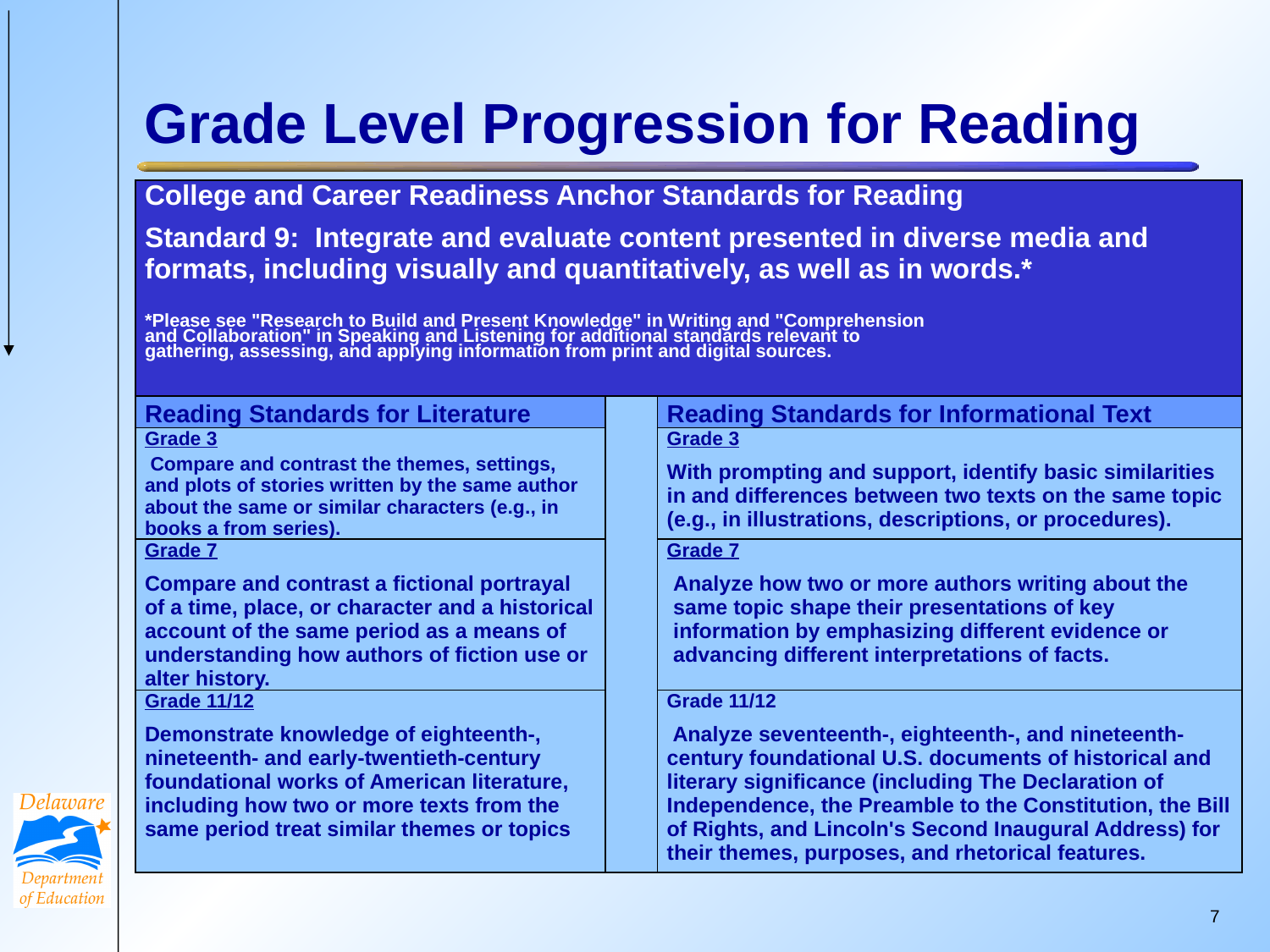

# Grade Level Progression for Reading
| College and Career Readiness Anchor Standards for Reading Standard 9: Integrate and evaluate content presented in diverse media and formats, including visually and quantitatively, as well as in words.\* \*Please see "Research to Build and Present Knowledge" in Writing and "Comprehension and Collaboration" in Speaking and Listening for additional standards relevant to gathering, assessing, and applying information from print and digital sources. |  |  |
| --- | --- | --- |
| Reading Standards for Literature |  | Reading Standards for Informational Text |
| Grade 3 Compare and contrast the themes, settings, and plots of stories written by the same author about the same or similar characters (e.g., in books a from series). |  | Grade 3 With prompting and support, identify basic similarities in and differences between two texts on the same topic (e.g., in illustrations, descriptions, or procedures). |
| Grade 7 Compare and contrast a fictional portrayal of a time, place, or character and a historical account of the same period as a means of understanding how authors of fiction use or alter history. |  | Grade 7 Analyze how two or more authors writing about the same topic shape their presentations of key information by emphasizing different evidence or advancing different interpretations of facts. |
| Grade 11/12 Demonstrate knowledge of eighteenth-, nineteenth- and early-twentieth-century foundational works of American literature, including how two or more texts from the same period treat similar themes or topics |  | Grade 11/12 Analyze seventeenth-, eighteenth-, and nineteenth-century foundational U.S. documents of historical and literary significance (including The Declaration of Independence, the Preamble to the Constitution, the Bill of Rights, and Lincoln's Second Inaugural Address) for their themes, purposes, and rhetorical features. |
7